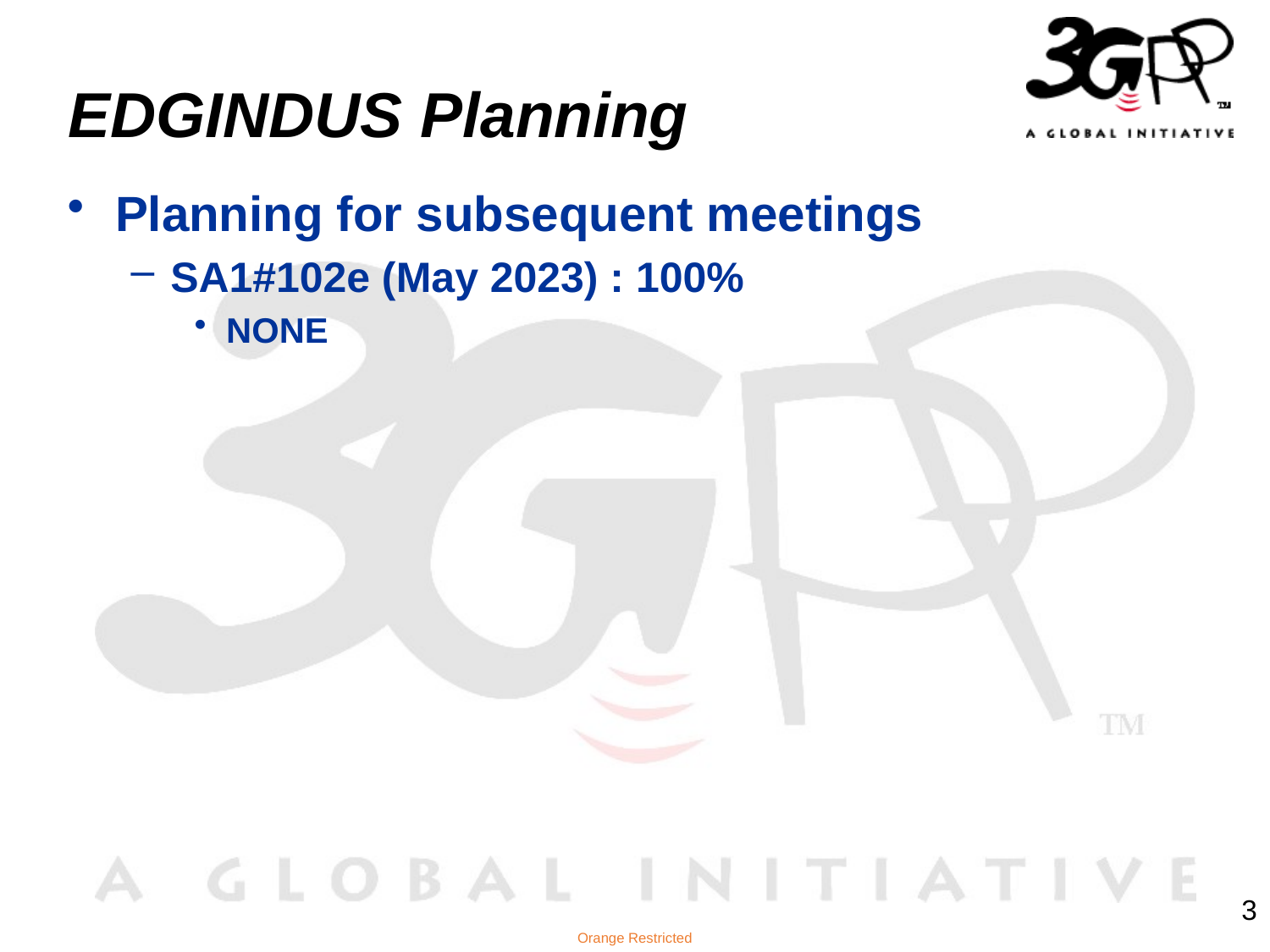

# EDGINDUS Planning
Planning for subsequent meetings
SA1#102e (May 2023) : 100%
NONE
3